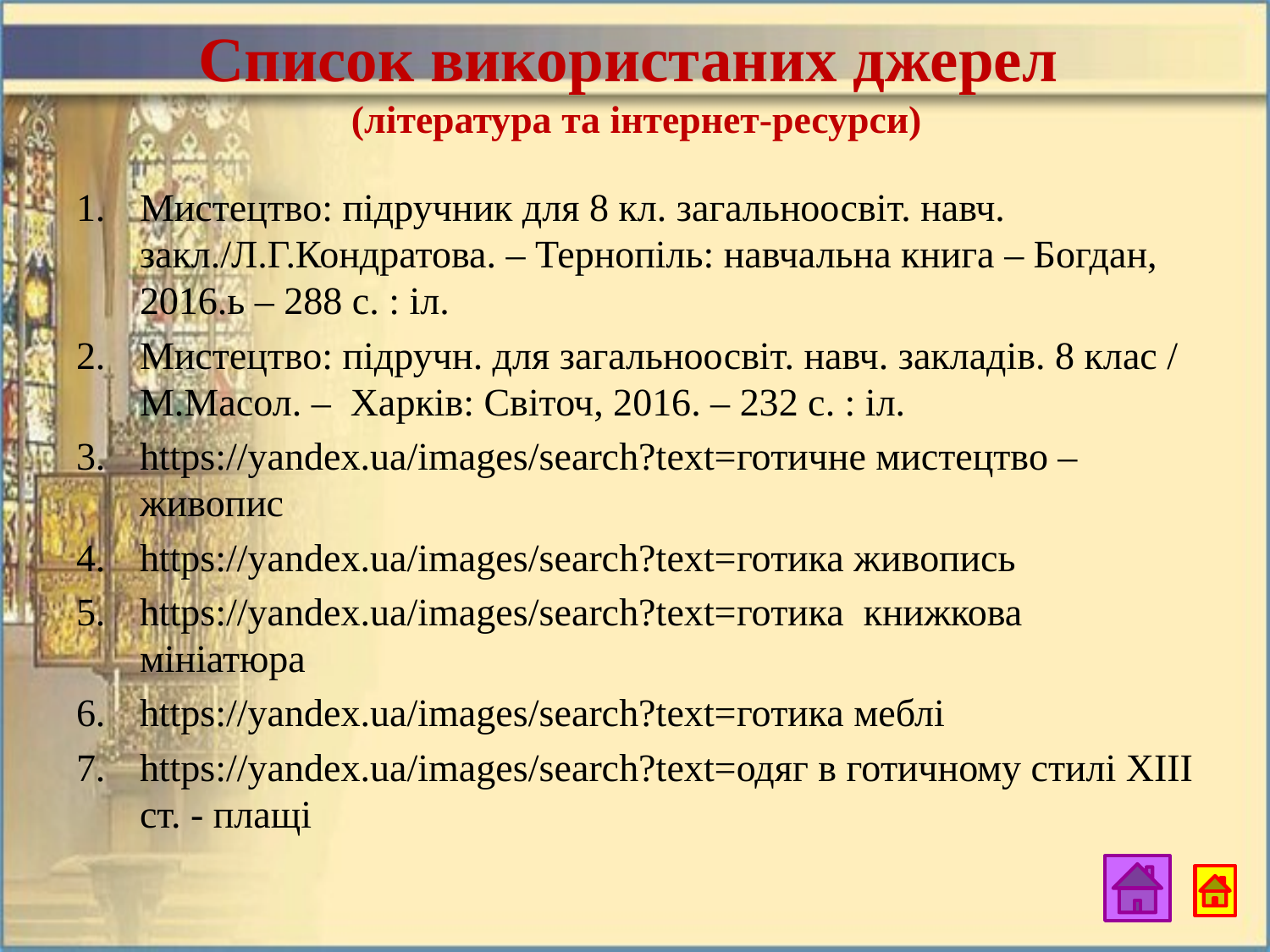

# Список використаних джерел (література та інтернет-ресурси)
Мистецтво: підручник для 8 кл. загальноосвіт. навч. закл./Л.Г.Кондратова. – Тернопіль: навчальна книга – Богдан, 2016.ь – 288 с. : іл.
Мистецтво: підручн. для загальноосвіт. навч. закладів. 8 клас / М.Масол. –  Харків: Світоч, 2016. – 232 с. : іл.
https://yandex.ua/images/search?text=готичне мистецтво – живопис
https://yandex.ua/images/search?text=готика живопись
https://yandex.ua/images/search?text=готика  книжкова мініатюра
https://yandex.ua/images/search?text=готика меблі
https://yandex.ua/images/search?text=одяг в готичному стилі ХІІІ ст. - плащі